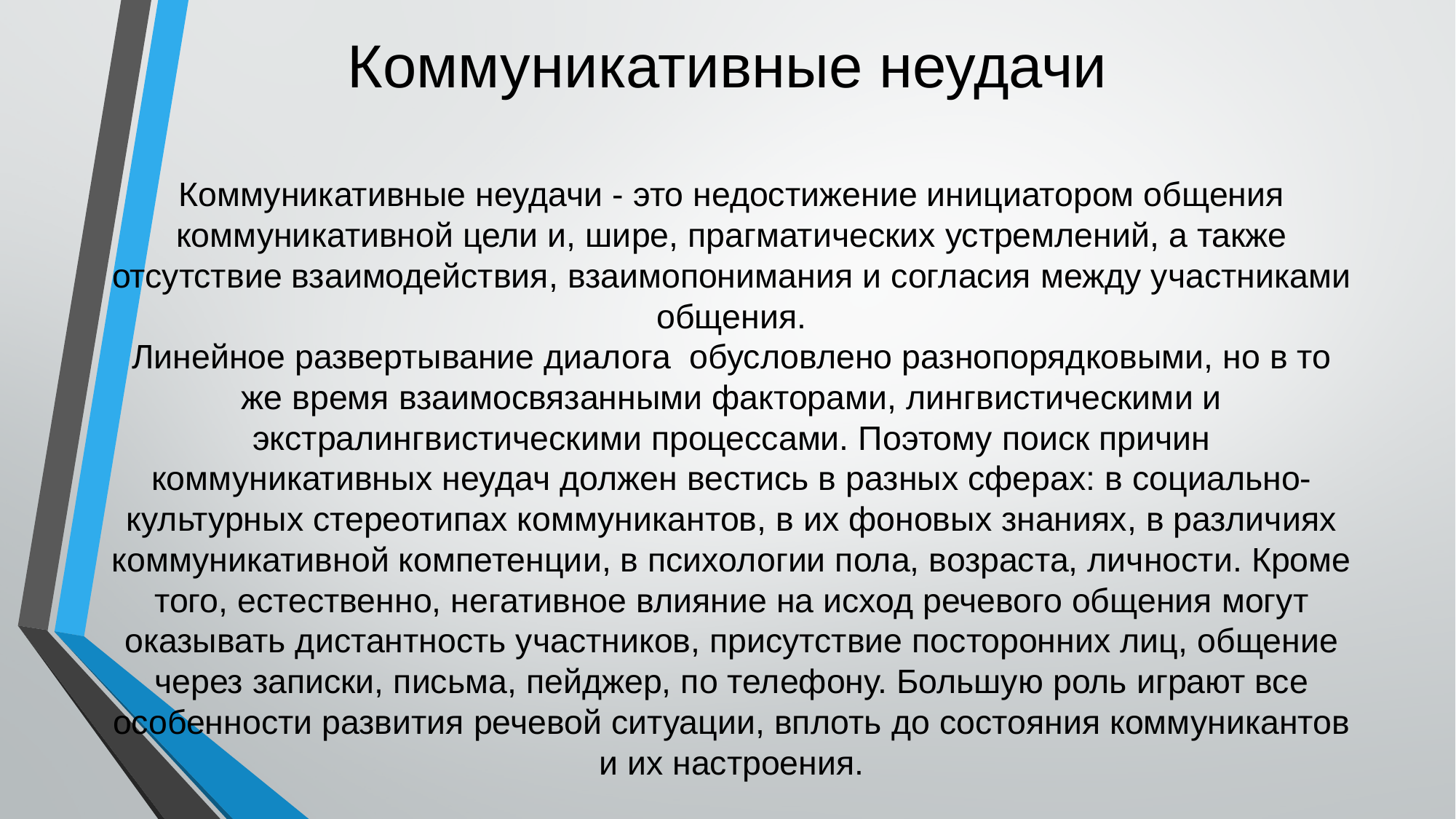

# Коммуникативные неудачи
Коммуникативные неудачи - это недостижение инициатором общения коммуникативной цели и, шире, прагматических устремлений, а также отсутствие взаимодействия, взаимопонимания и согласия между участниками общения.
Линейное развертывание диалога  обусловлено разнопорядковыми, но в то же время взаимосвязанными факторами, лингвистическими и экстралингвистическими процессами. Поэтому поиск причин коммуникативных неудач должен вестись в разных сферах: в социально-культурных стереотипах коммуникантов, в их фоновых знаниях, в различиях коммуникативной компетенции, в психологии пола, возраста, личности. Кроме того, естественно, негативное влияние на исход речевого общения могут оказывать дистантность участников, присутствие посторонних лиц, общение через записки, письма, пейджер, по телефону. Большую роль играют все особенности развития речевой ситуации, вплоть до состояния коммуникантов и их настроения.